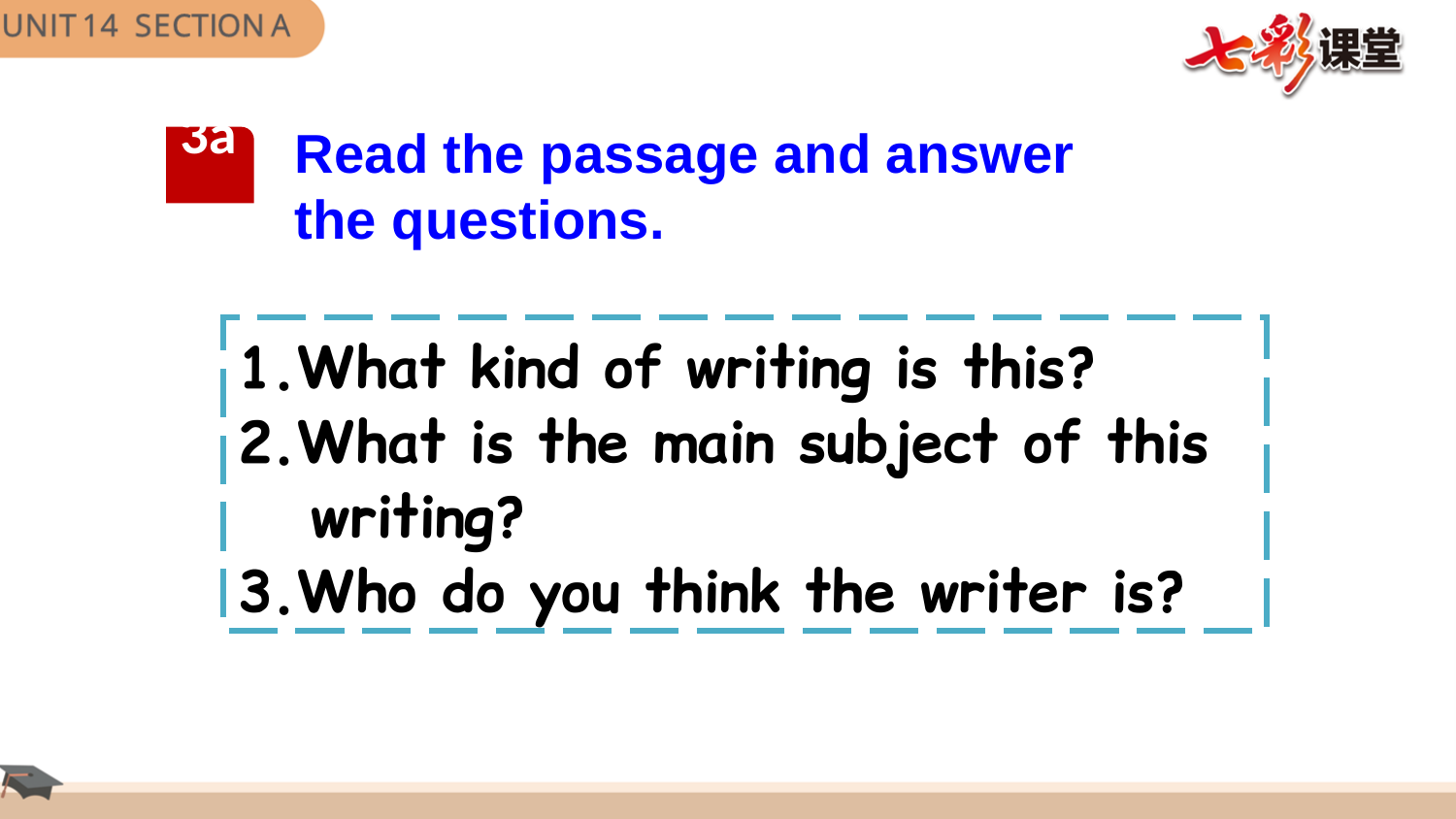

Read the passage and answer the questions.
3a
1.What kind of writing is this?
2.What is the main subject of this
   writing?
3.Who do you think the writer is?